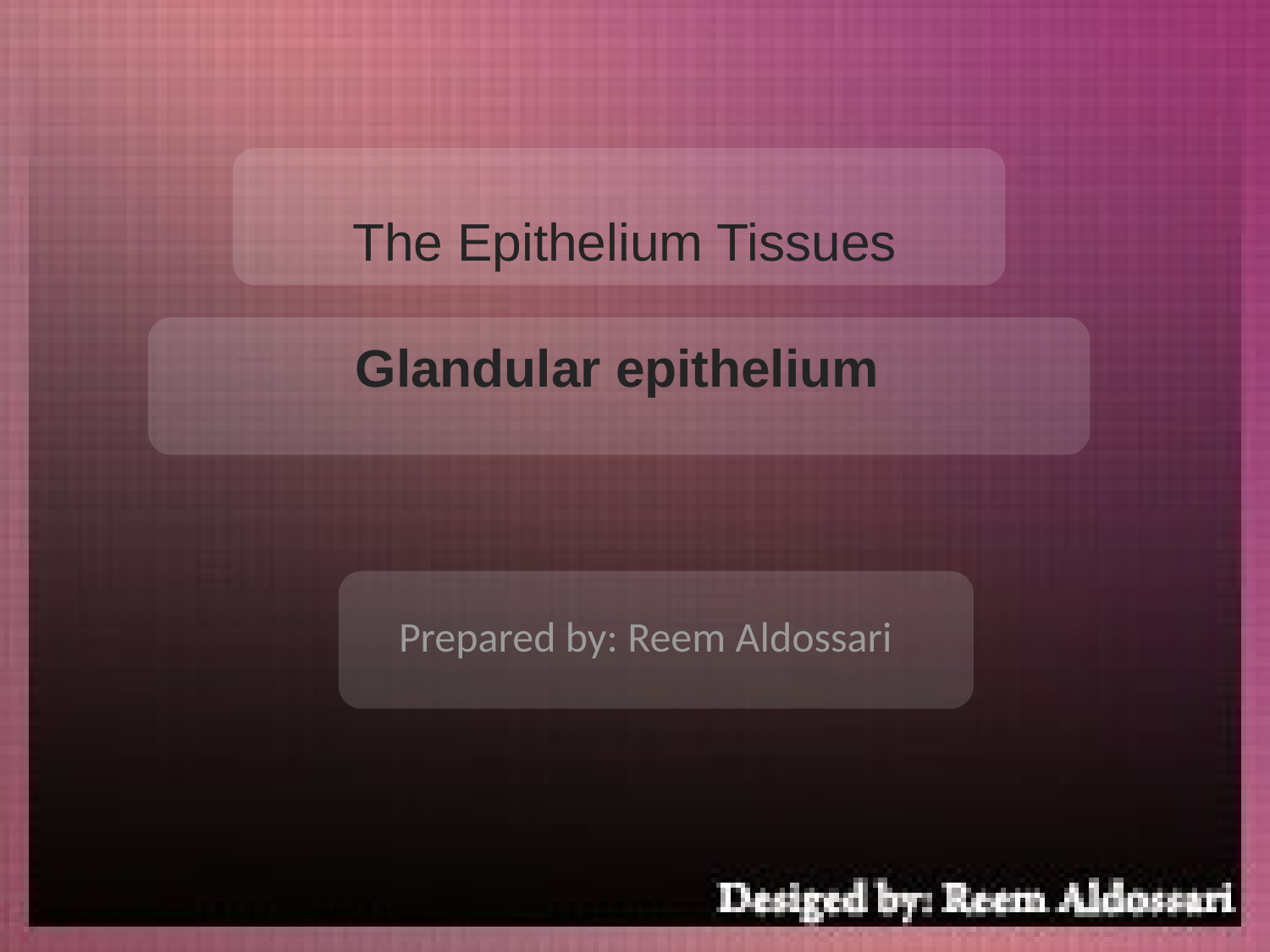

# The Epithelium Tissues Glandular epithelium

Prepared by: Reem Aldossari